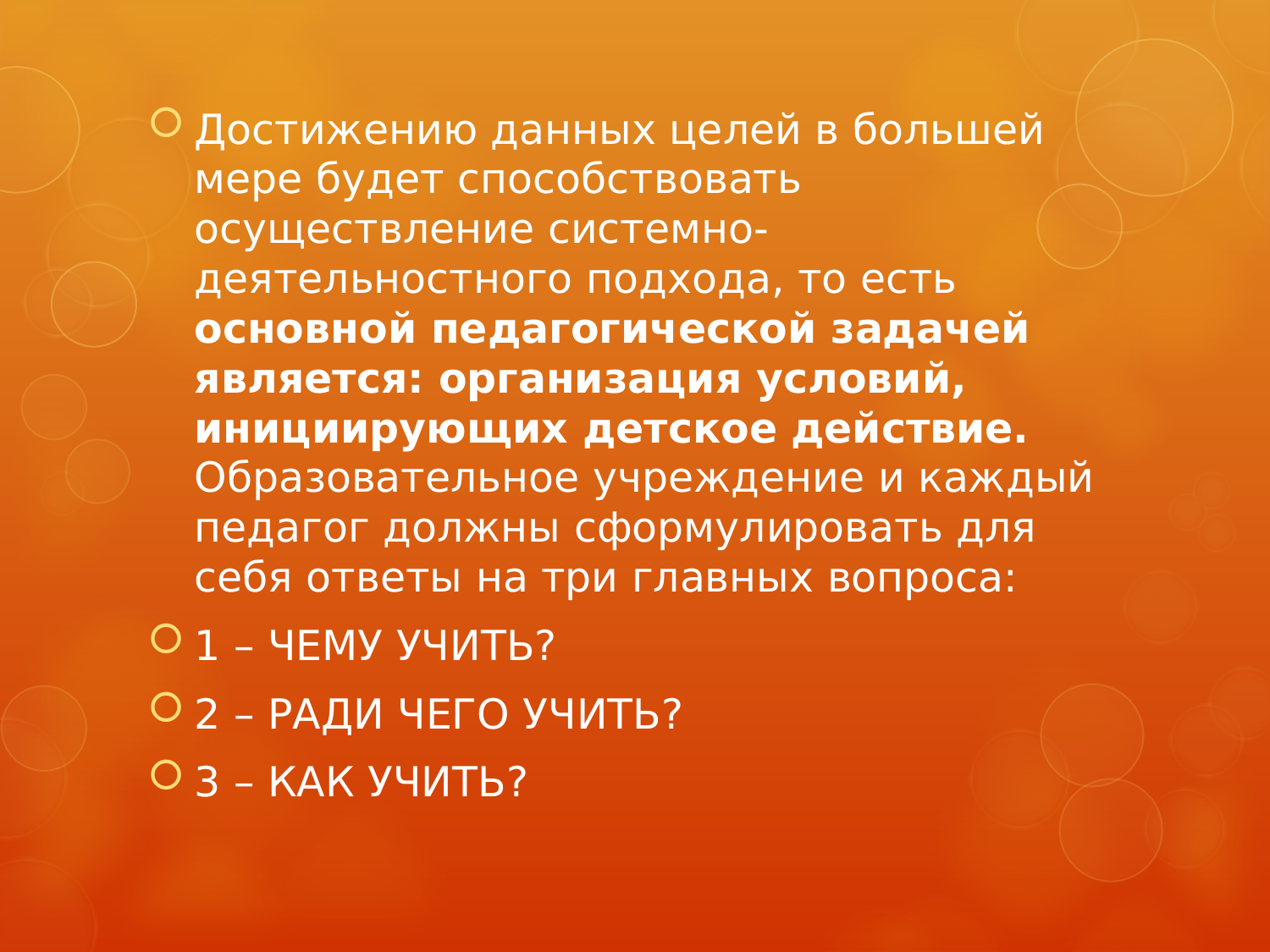

Достижению данных целей в большей мере будет способствовать осуществление системно-деятельностного подхода, то есть основной педагогической задачей является: организация условий, инициирующих детское действие. Образовательное учреждение и каждый педагог должны сформулировать для себя ответы на три главных вопроса:
1 – ЧЕМУ УЧИТЬ?
2 – РАДИ ЧЕГО УЧИТЬ?
3 – КАК УЧИТЬ?